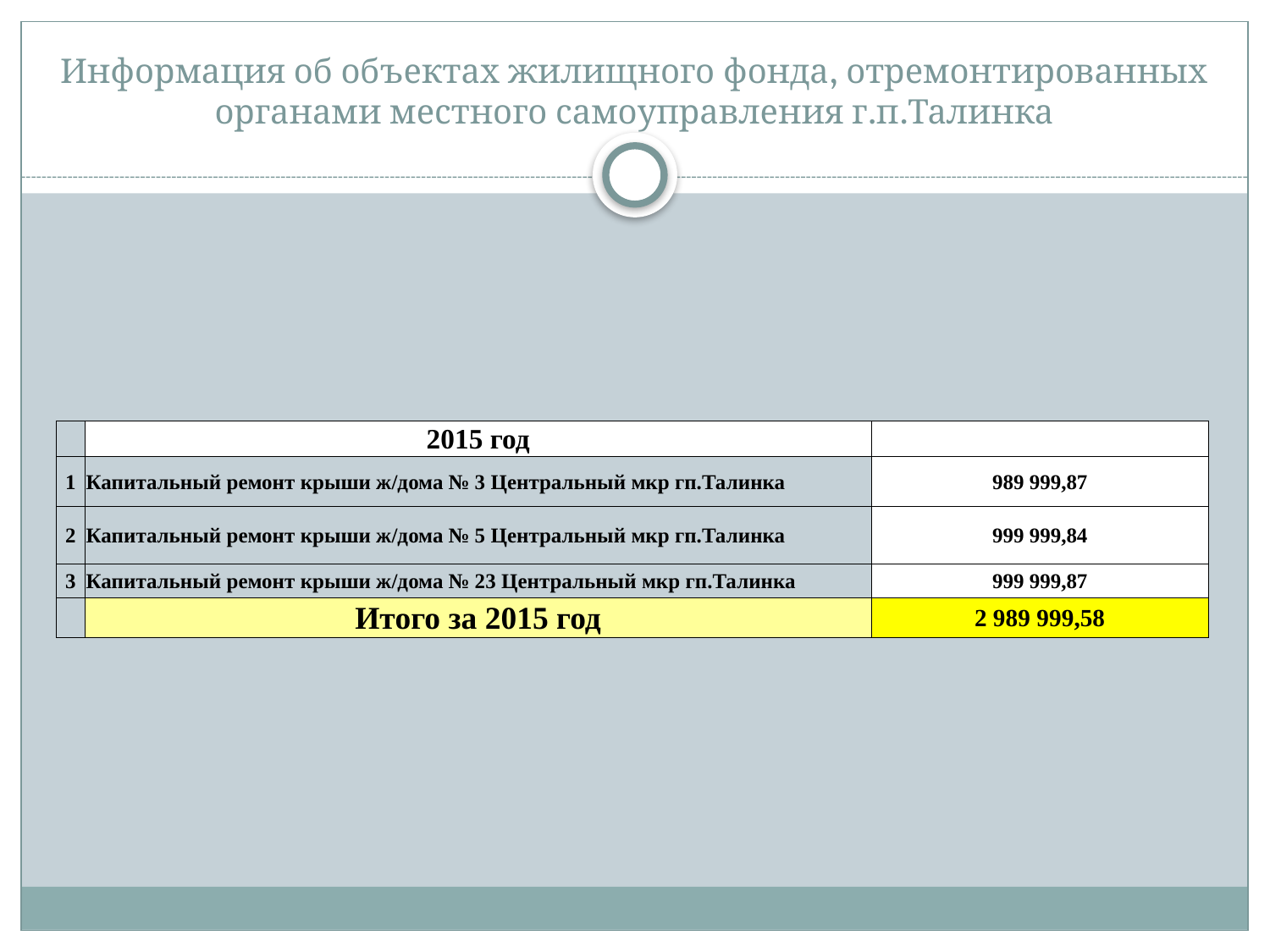

# Информация об объектах жилищного фонда, отремонтированных органами местного самоуправления г.п.Талинка
|  | 2015 год |  |
| --- | --- | --- |
| 1 | Капитальный ремонт крыши ж/дома № 3 Центральный мкр гп.Талинка | 989 999,87 |
| 2 | Капитальный ремонт крыши ж/дома № 5 Центральный мкр гп.Талинка | 999 999,84 |
| 3 | Капитальный ремонт крыши ж/дома № 23 Центральный мкр гп.Талинка | 999 999,87 |
|  | Итого за 2015 год | 2 989 999,58 |